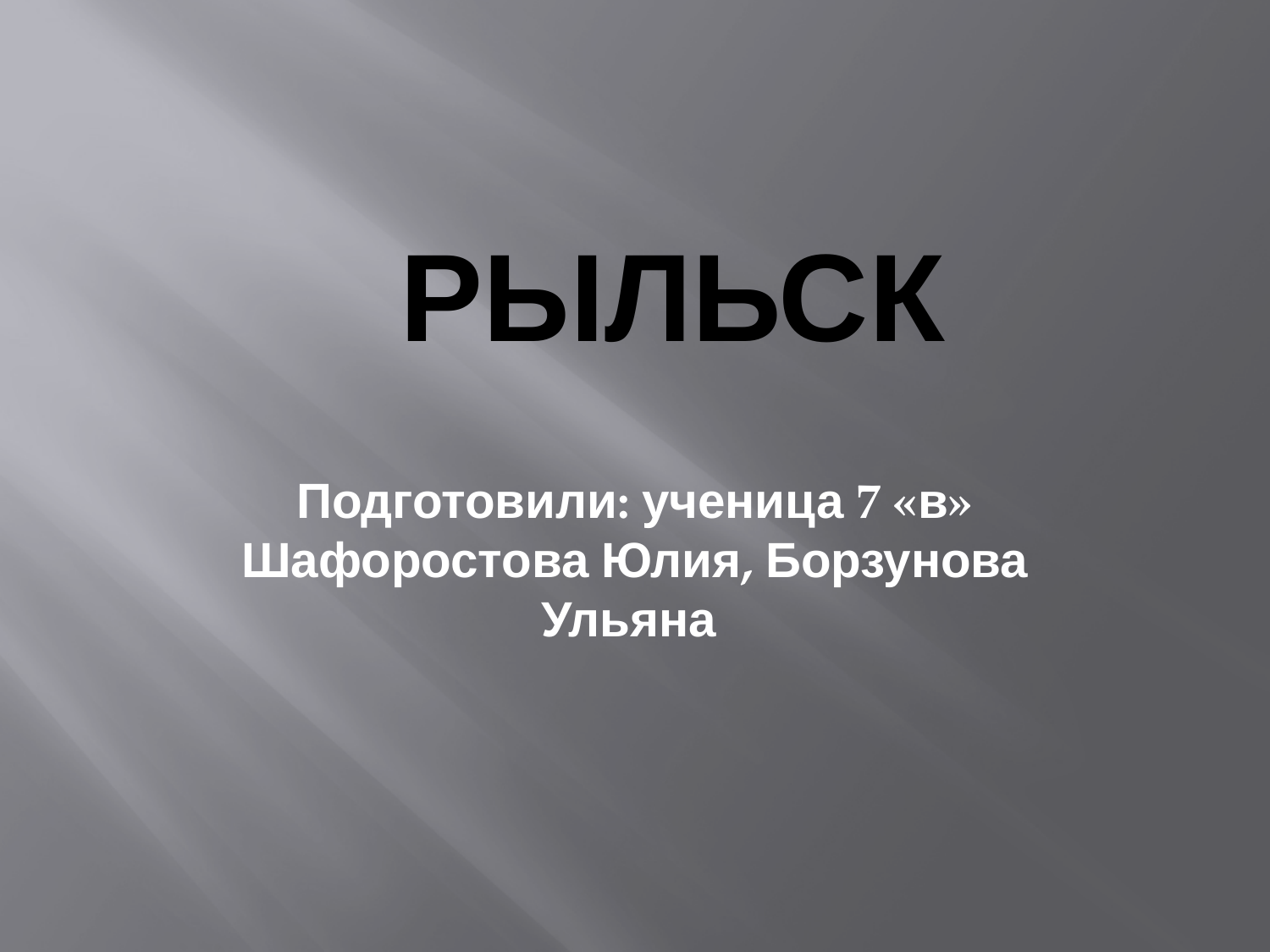

# Рыльск
Подготовили: ученица 7 «в» Шафоростова Юлия, Борзунова Ульяна